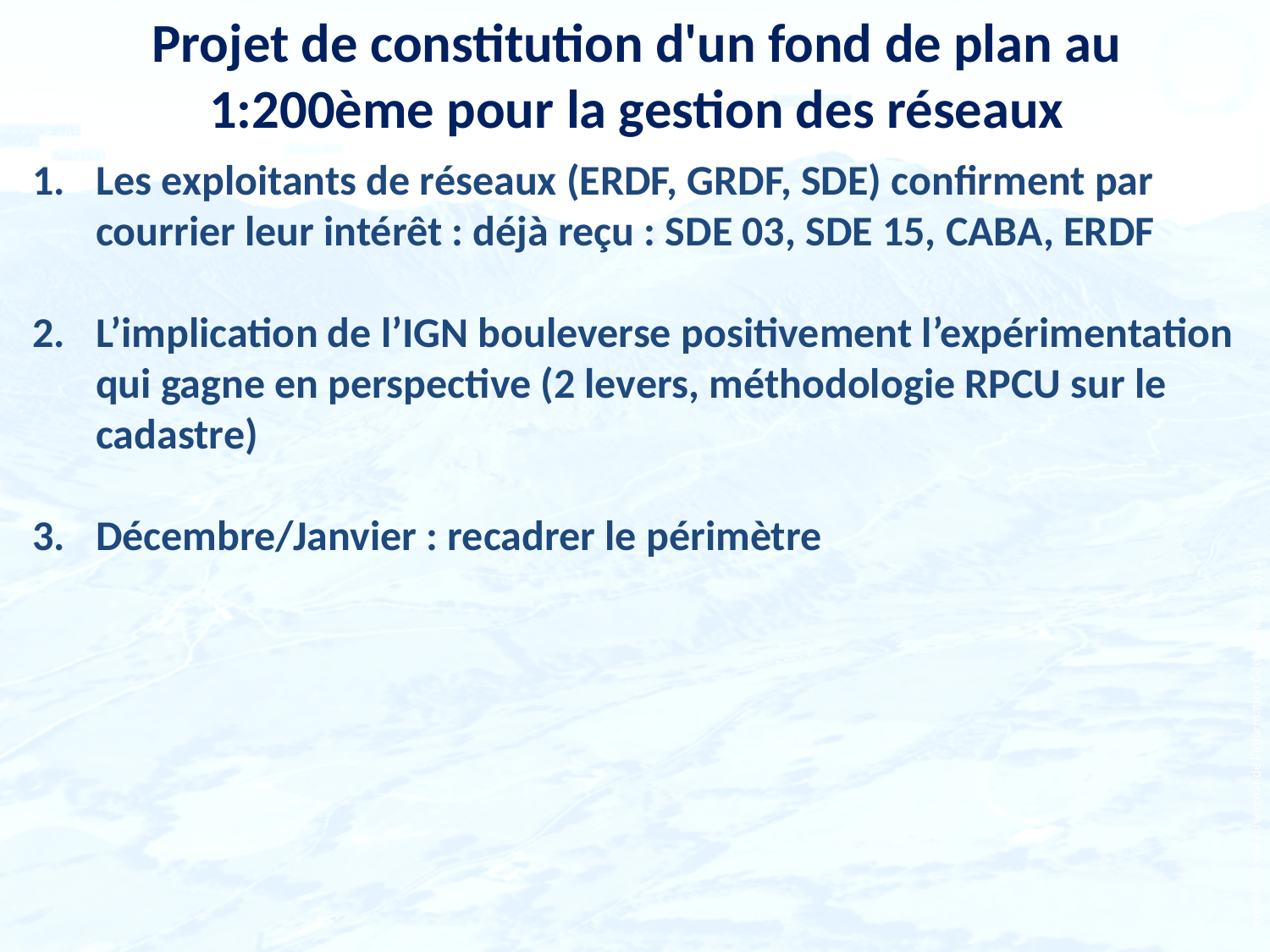

Projet de constitution d'un fond de plan au 1:200ème pour la gestion des réseaux

Les exploitants de réseaux (ERDF, GRDF, SDE) confirment par courrier leur intérêt : déjà reçu : SDE 03, SDE 15, CABA, ERDF

L’implication de l’IGN bouleverse positivement l’expérimentation qui gagne en perspective (2 levers, méthodologie RPCU sur le cadastre)

Décembre/Janvier : recadrer le périmètre